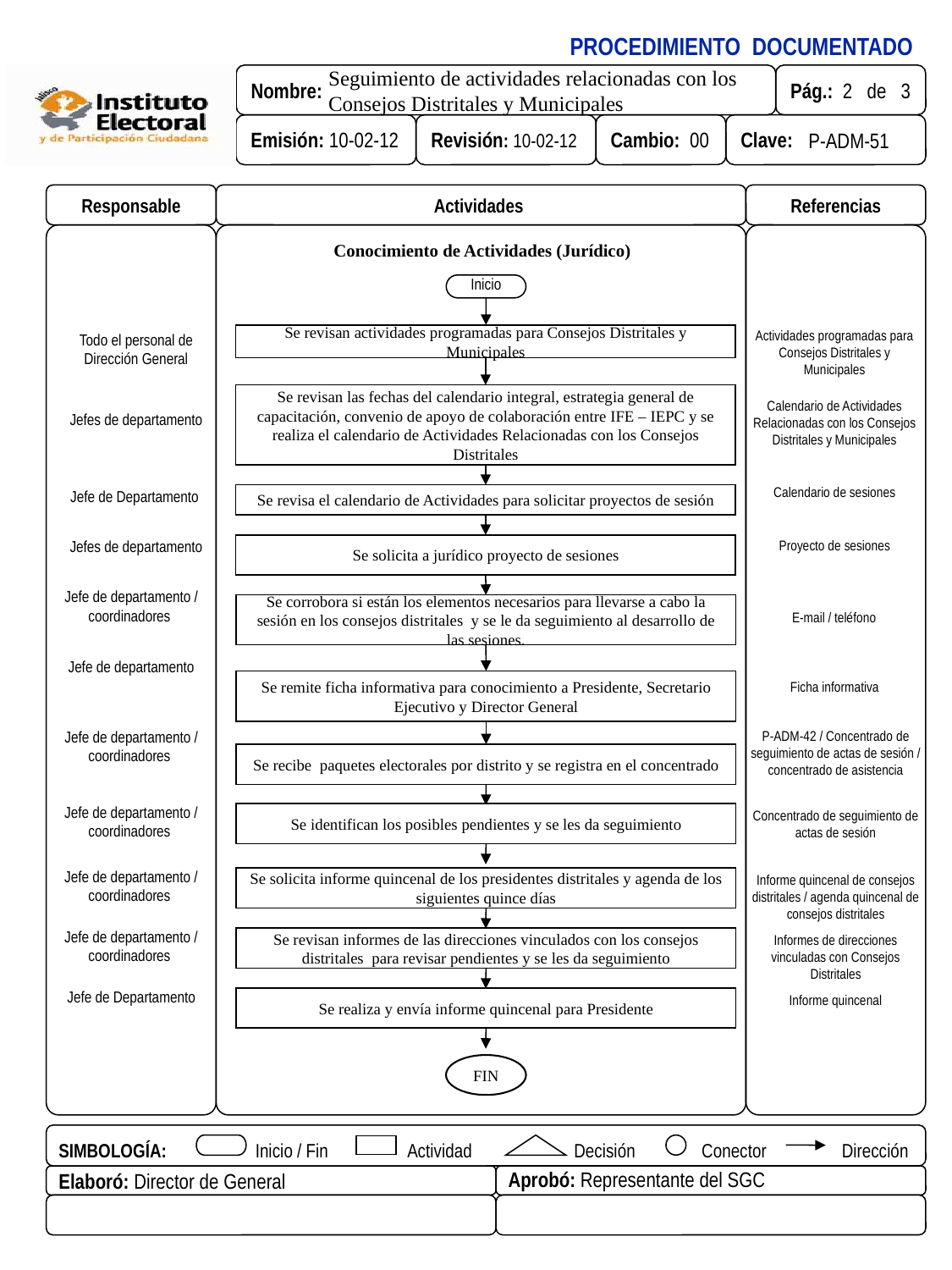

Responsable
Actividades
Referencias

Conocimiento de Actividades (Jurídico)
Inicio
Se revisan actividades programadas para Consejos Distritales y Municipales
Actividades programadas para Consejos Distritales y Municipales

Todo el personal de Dirección General
Se revisan las fechas del calendario integral, estrategia general de capacitación, convenio de apoyo de colaboración entre IFE – IEPC y se realiza el calendario de Actividades Relacionadas con los Consejos Distritales
Calendario de Actividades Relacionadas con los Consejos Distritales y Municipales

Jefes de departamento
Calendario de sesiones

Se revisa el calendario de Actividades para solicitar proyectos de sesión
Jefe de Departamento
Se solicita a jurídico proyecto de sesiones
Proyecto de sesiones

Jefes de departamento
Jefe de departamento / coordinadores
Se corrobora si están los elementos necesarios para llevarse a cabo la sesión en los consejos distritales  y se le da seguimiento al desarrollo de las sesiones.
E-mail / teléfono

Jefe de departamento
Se remite ficha informativa para conocimiento a Presidente, Secretario Ejecutivo y Director General
Ficha informativa

Jefe de departamento / coordinadores
P-ADM-42 / Concentrado de seguimiento de actas de sesión / concentrado de asistencia

Se recibe  paquetes electorales por distrito y se registra en el concentrado
Jefe de departamento / coordinadores
Se identifican los posibles pendientes y se les da seguimiento
Concentrado de seguimiento de actas de sesión

Jefe de departamento / coordinadores
Se solicita informe quincenal de los presidentes distritales y agenda de los siguientes quince días
Informe quincenal de consejos distritales / agenda quincenal de consejos distritales

Jefe de departamento / coordinadores
Se revisan informes de las direcciones vinculados con los consejos distritales  para revisar pendientes y se les da seguimiento
Informes de direcciones vinculadas con Consejos Distritales

Jefe de Departamento
Se realiza y envía informe quincenal para Presidente
Informe quincenal

FIN